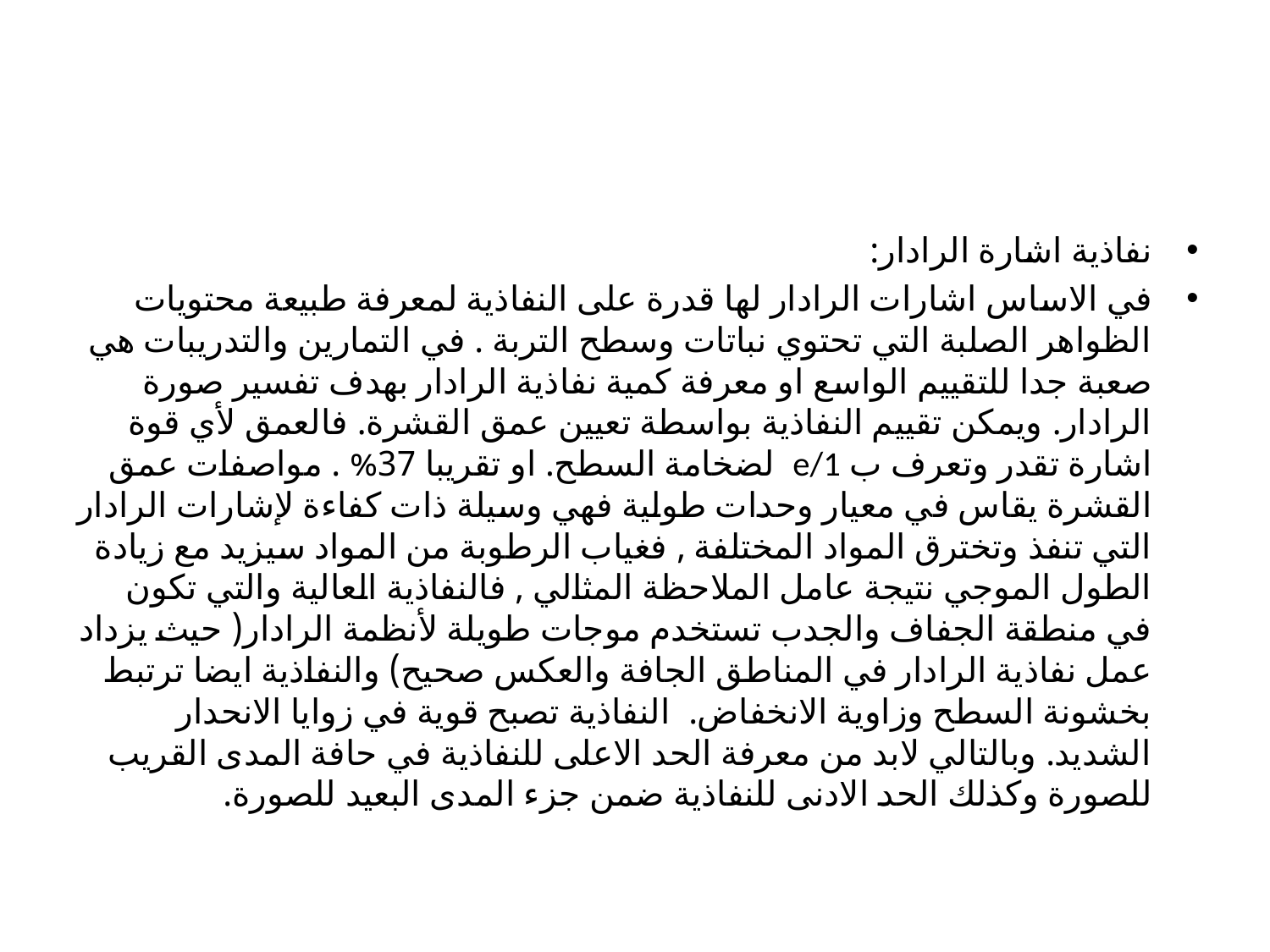

نفاذية اشارة الرادار:
في الاساس اشارات الرادار لها قدرة على النفاذية لمعرفة طبيعة محتويات الظواهر الصلبة التي تحتوي نباتات وسطح التربة . في التمارين والتدريبات هي صعبة جدا للتقييم الواسع او معرفة كمية نفاذية الرادار بهدف تفسير صورة الرادار. ويمكن تقييم النفاذية بواسطة تعيين عمق القشرة. فالعمق لأي قوة اشارة تقدر وتعرف ب e/1  لضخامة السطح. او تقريبا 37% . مواصفات عمق القشرة يقاس في معيار وحدات طولية فهي وسيلة ذات كفاءة لإشارات الرادار التي تنفذ وتخترق المواد المختلفة , فغياب الرطوبة من المواد سيزيد مع زيادة الطول الموجي نتيجة عامل الملاحظة المثالي , فالنفاذية العالية والتي تكون في منطقة الجفاف والجدب تستخدم موجات طويلة لأنظمة الرادار( حيث يزداد عمل نفاذية الرادار في المناطق الجافة والعكس صحيح) والنفاذية ايضا ترتبط بخشونة السطح وزاوية الانخفاض.  النفاذية تصبح قوية في زوايا الانحدار الشديد. وبالتالي لابد من معرفة الحد الاعلى للنفاذية في حافة المدى القريب للصورة وكذلك الحد الادنى للنفاذية ضمن جزء المدى البعيد للصورة.